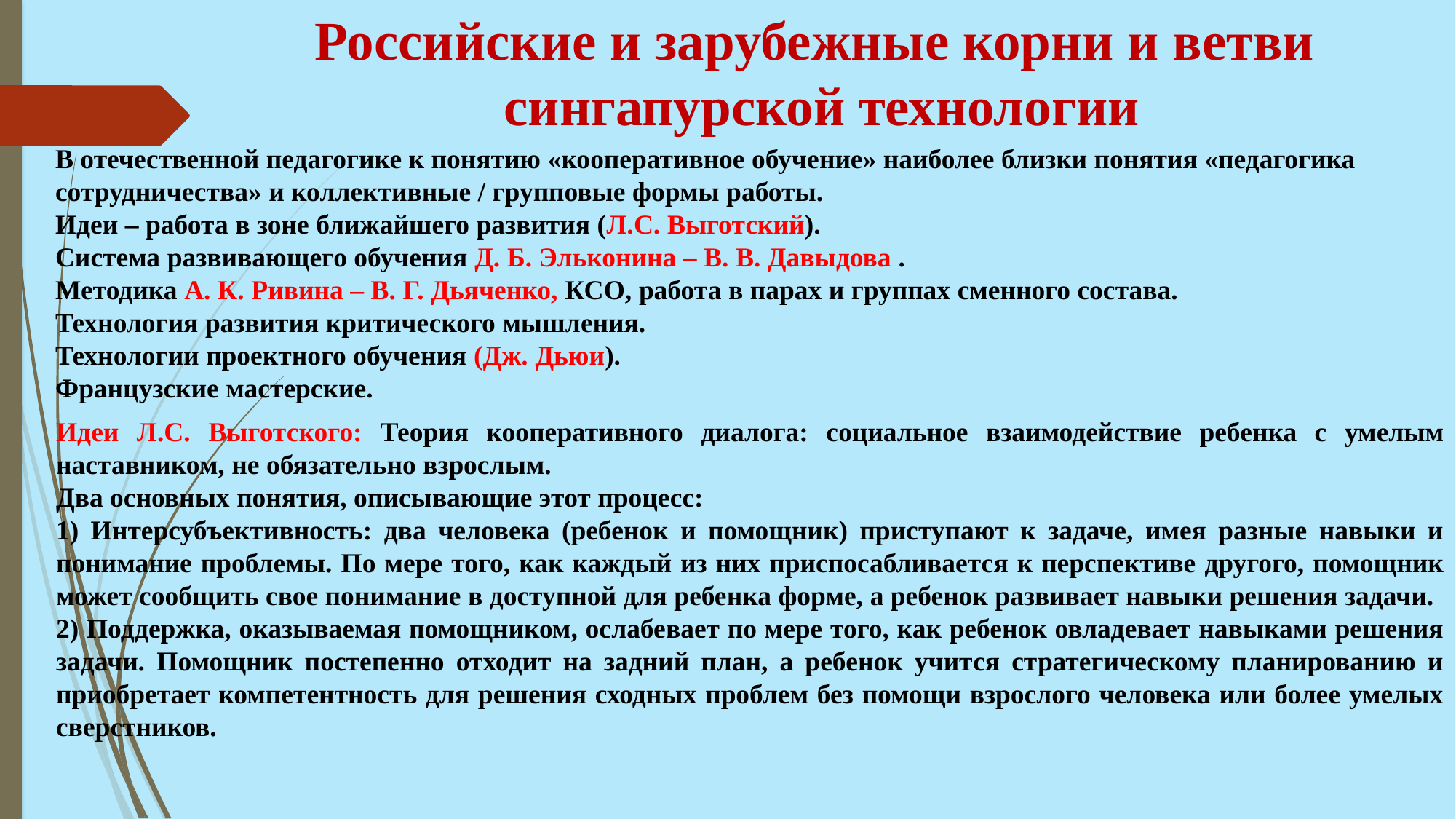

# Российские и зарубежные корни и ветви сингапурской технологии
В отечественной педагогике к понятию «кооперативное обучение» наиболее близки понятия «педагогика
сотрудничества» и коллективные / групповые формы работы.
Идеи – работа в зоне ближайшего развития (Л.С. Выготский).
Система развивающего обучения Д. Б. Эльконина – В. В. Давыдова .
Методика А. К. Ривина – В. Г. Дьяченко, КСО, работа в парах и группах сменного состава.
Технология развития критического мышления.
Технологии проектного обучения (Дж. Дьюи).
Французские мастерские.
Идеи Л.С. Выготского: Теория кооперативного диалога: социальное взаимодействие ребенка с умелым наставником, не обязательно взрослым.
Два основных понятия, описывающие этот процесс:
1) Интерсубъективность: два человека (ребенок и помощник) приступают к задаче, имея разные навыки и понимание проблемы. По мере того, как каждый из них приспосабливается к перспективе другого, помощник может сообщить свое понимание в доступной для ребенка форме, а ребенок развивает навыки решения задачи.
2) Поддержка, оказываемая помощником, ослабевает по мере того, как ребенок овладевает навыками решения задачи. Помощник постепенно отходит на задний план, а ребенок учится стратегическому планированию и приобретает компетентность для решения сходных проблем без помощи взрослого человека или более умелых сверстников.